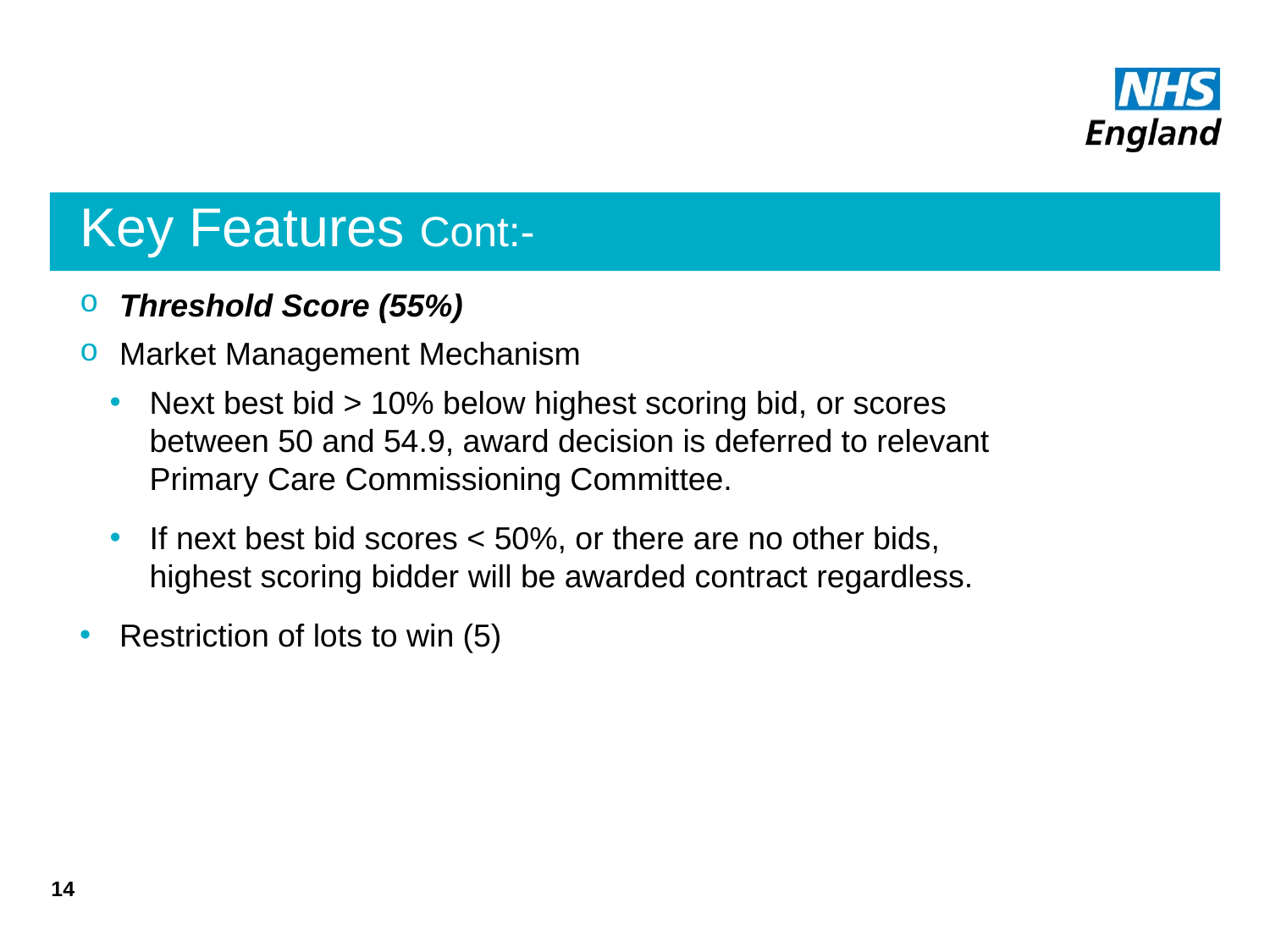

# Key Features Cont:-
Threshold Score (55%)
Market Management Mechanism
Next best bid > 10% below highest scoring bid, or scores between 50 and 54.9, award decision is deferred to relevant Primary Care Commissioning Committee.
If next best bid scores < 50%, or there are no other bids, highest scoring bidder will be awarded contract regardless.
Restriction of lots to win (5)

14